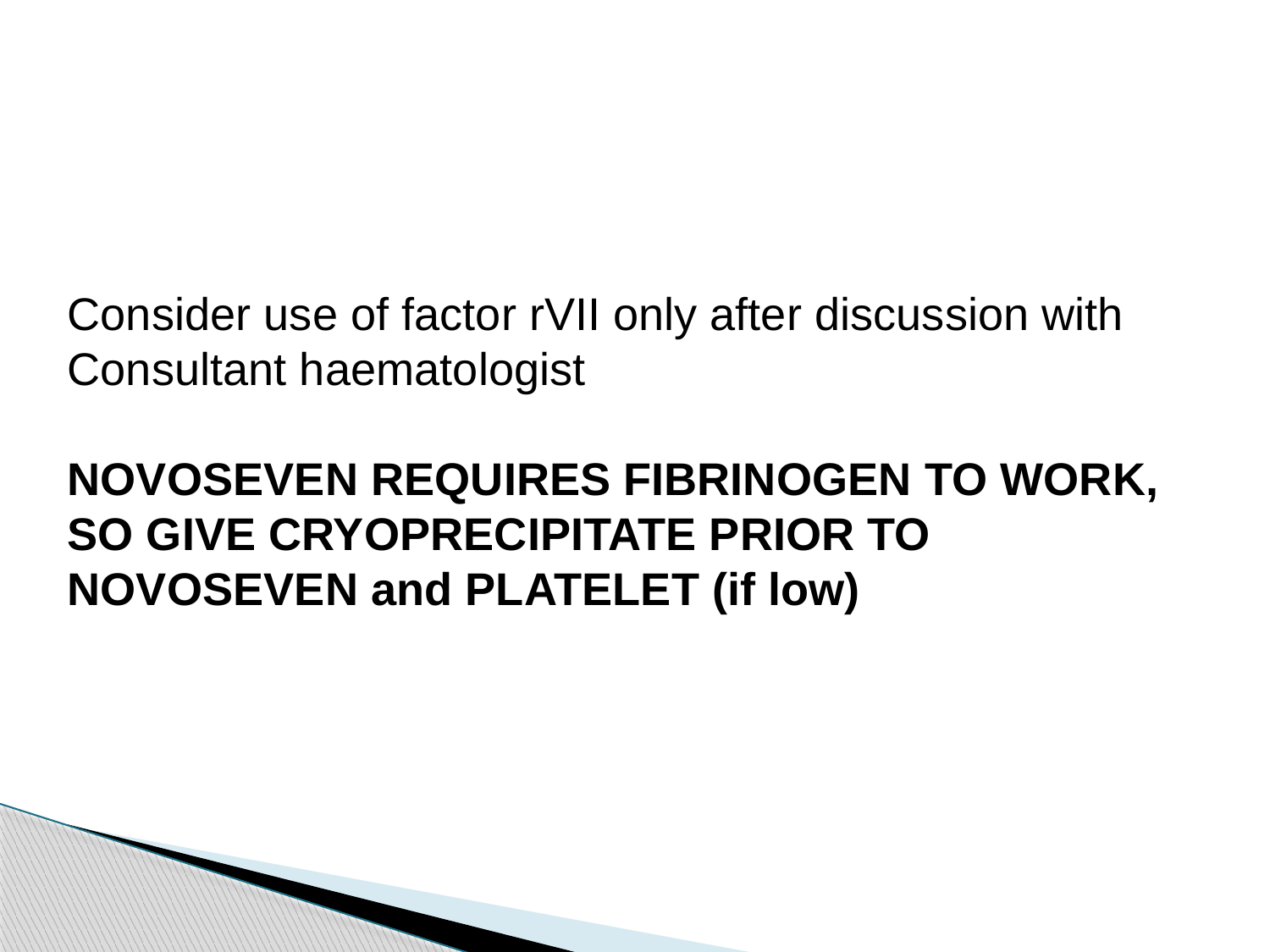

Consider use of factor rVII only after discussion with Consultant haematologist

NOVOSEVEN REQUIRES FIBRINOGEN TO WORK, SO GIVE CRYOPRECIPITATE PRIOR TO NOVOSEVEN and PLATELET (if low)